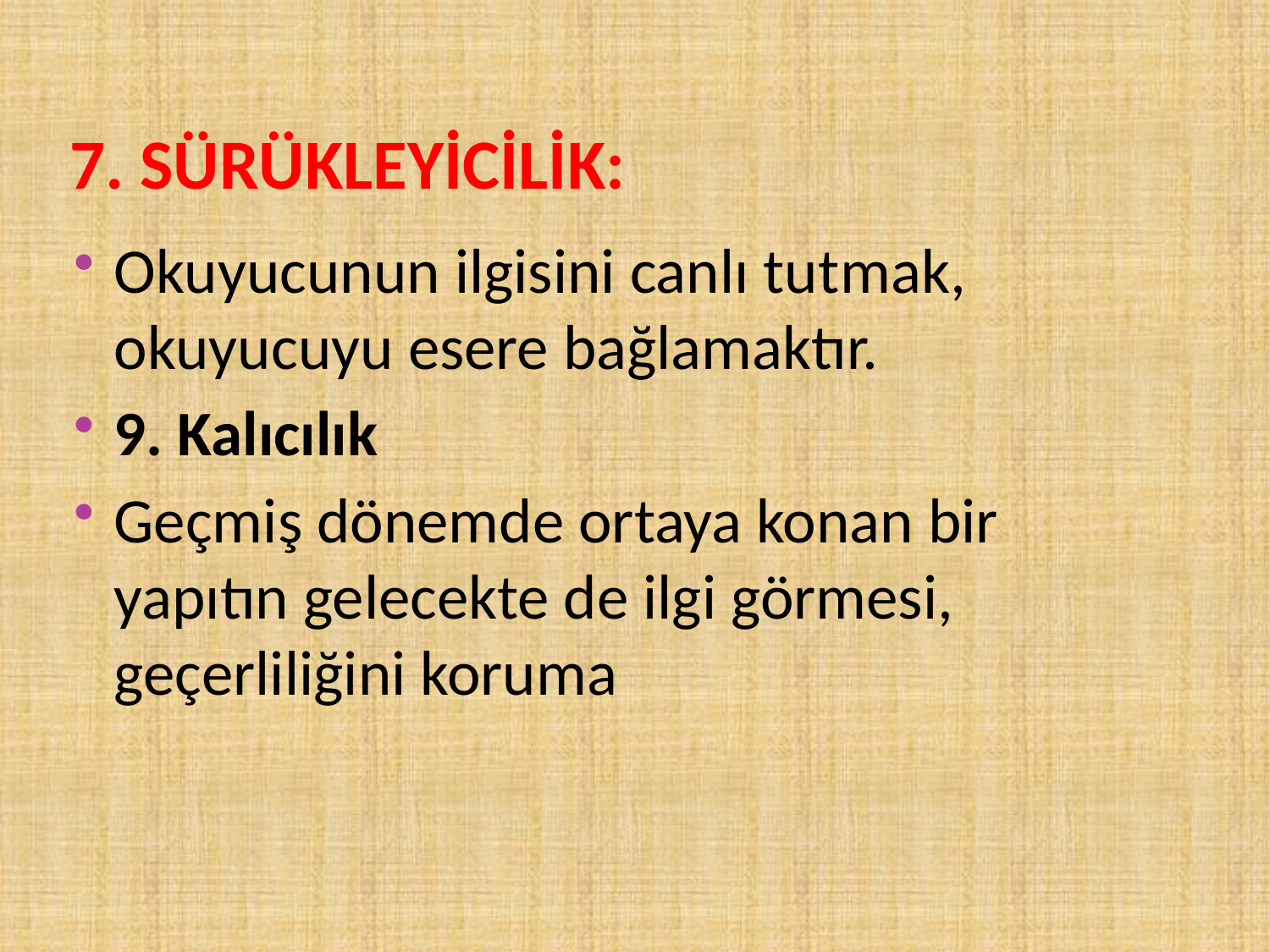

# 7. SürükleyİCİLİK:
Okuyucunun ilgisini canlı tut­mak, okuyucuyu esere bağlamaktır.
9. Kalıcılık
Geçmiş dönemde ortaya konan bir yapıtın gelecekte de ilgi görmesi, geçerliliğini koruma